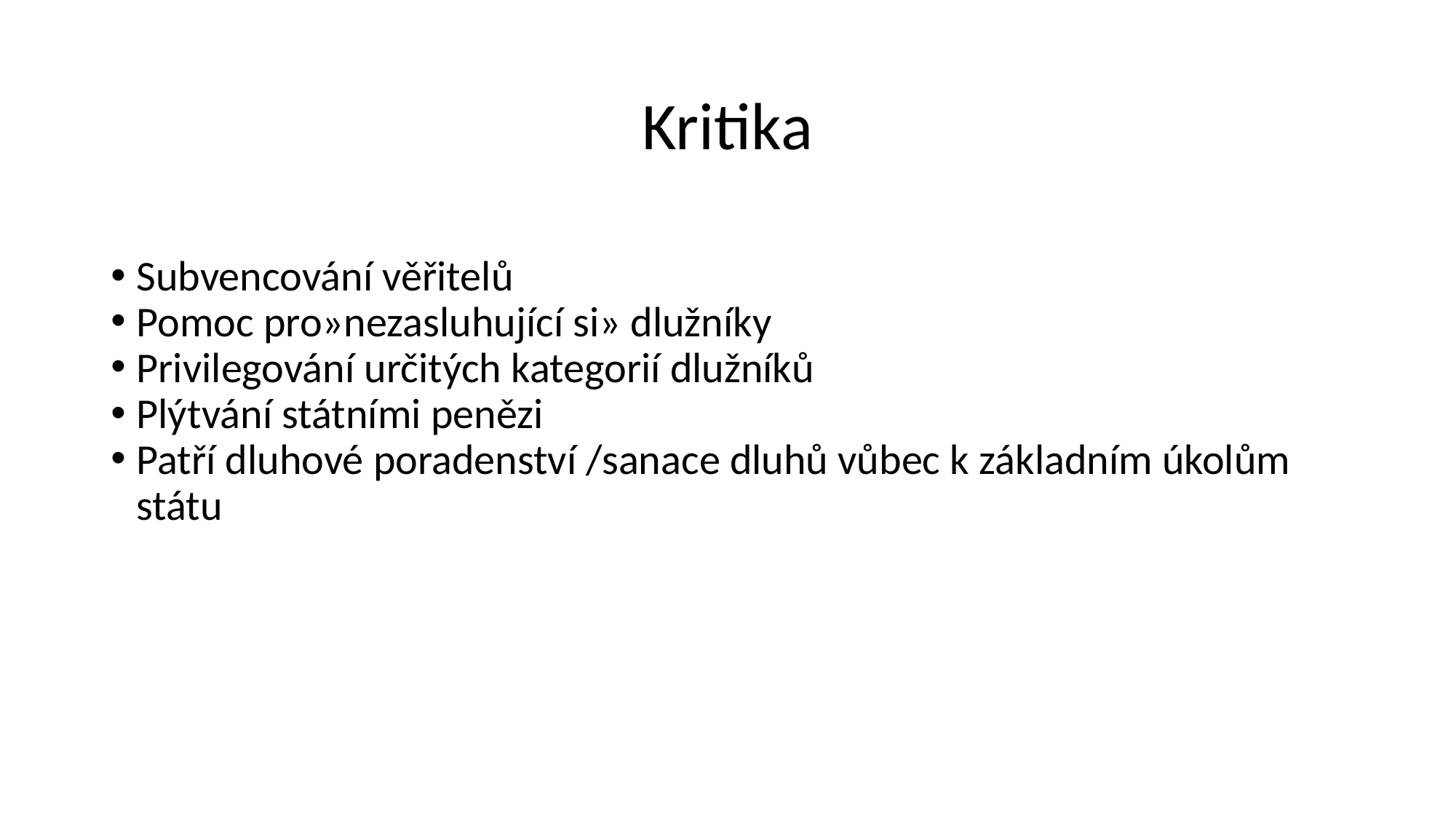

Kritika
Subvencování věřitelů
Pomoc pro»nezasluhující si» dlužníky
Privilegování určitých kategorií dlužníků
Plýtvání státními penězi
Patří dluhové poradenství /sanace dluhů vůbec k základním úkolům státu